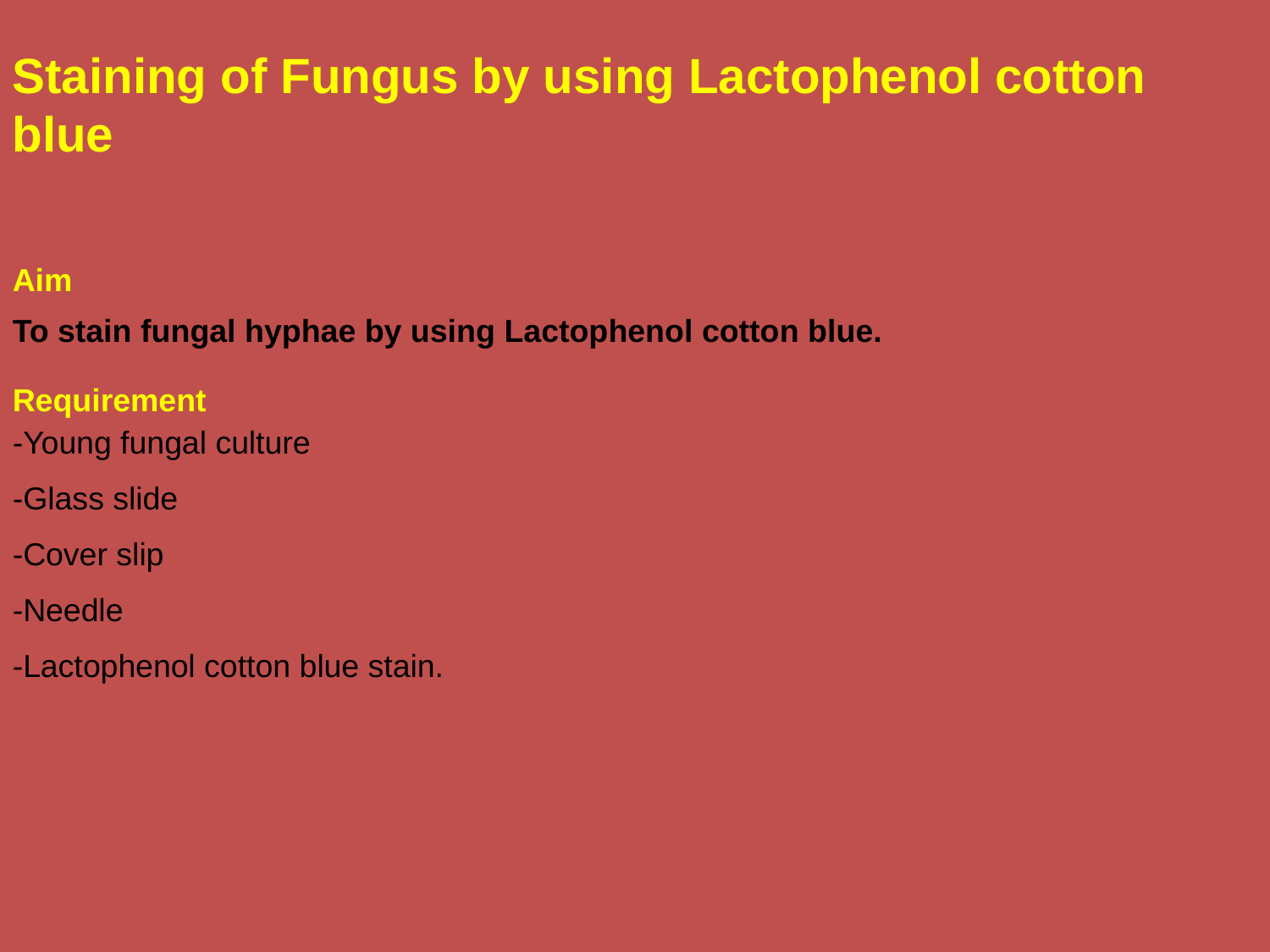

Staining of Fungus by using Lactophenol cotton blue

Aim
To stain fungal hyphae by using Lactophenol cotton blue.
Requirement
-Young fungal culture
-Glass slide
-Cover slip
-Needle
-Lactophenol cotton blue stain.